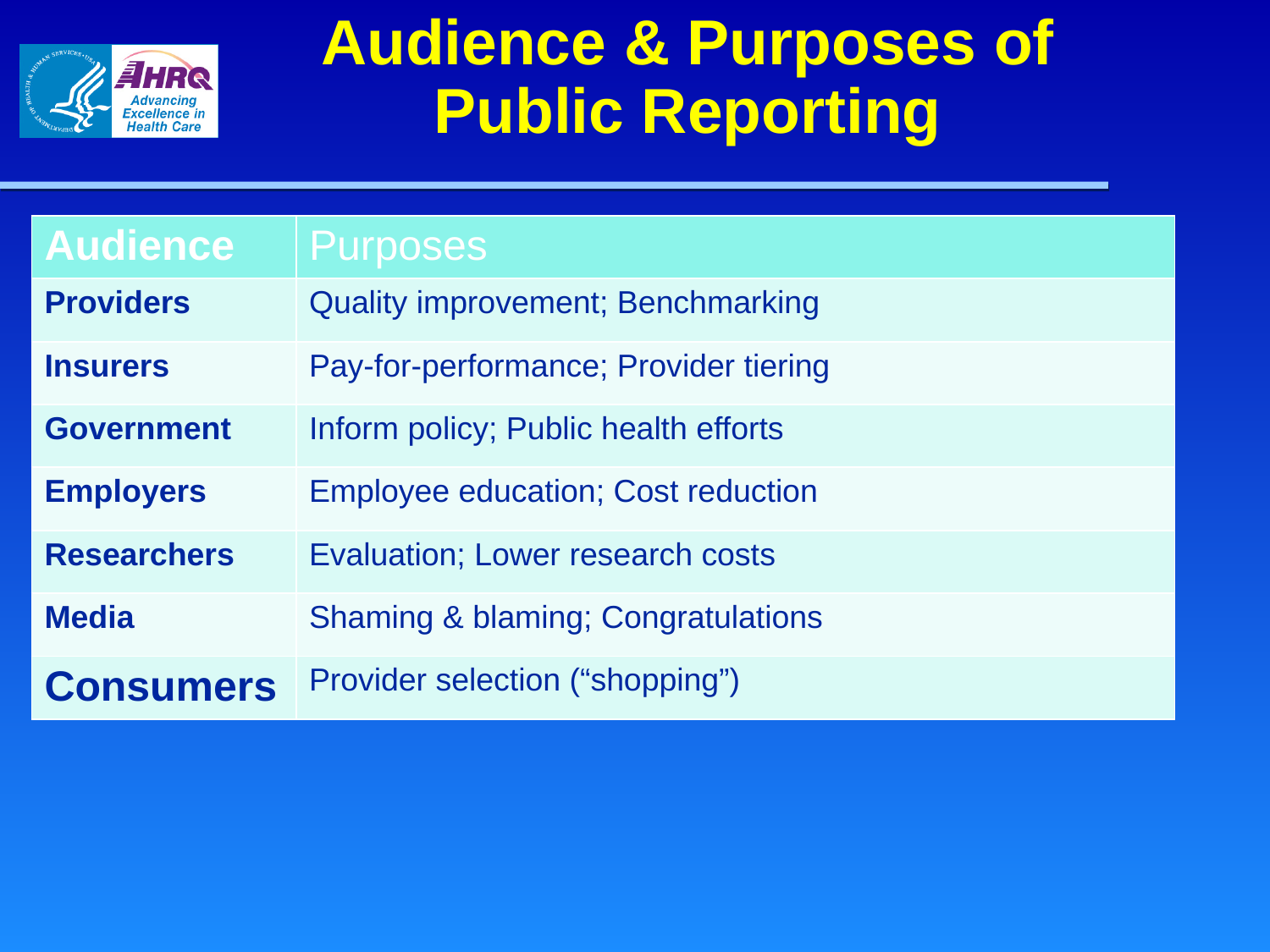

# Audience & Purposes of Public Reporting
| Audience | Purposes |
| --- | --- |
| Providers | Quality improvement; Benchmarking |
| Insurers | Pay-for-performance; Provider tiering |
| Government | Inform policy; Public health efforts |
| Employers | Employee education; Cost reduction |
| Researchers | Evaluation; Lower research costs |
| Media | Shaming & blaming; Congratulations |
| Consumers | Provider selection (“shopping”) |